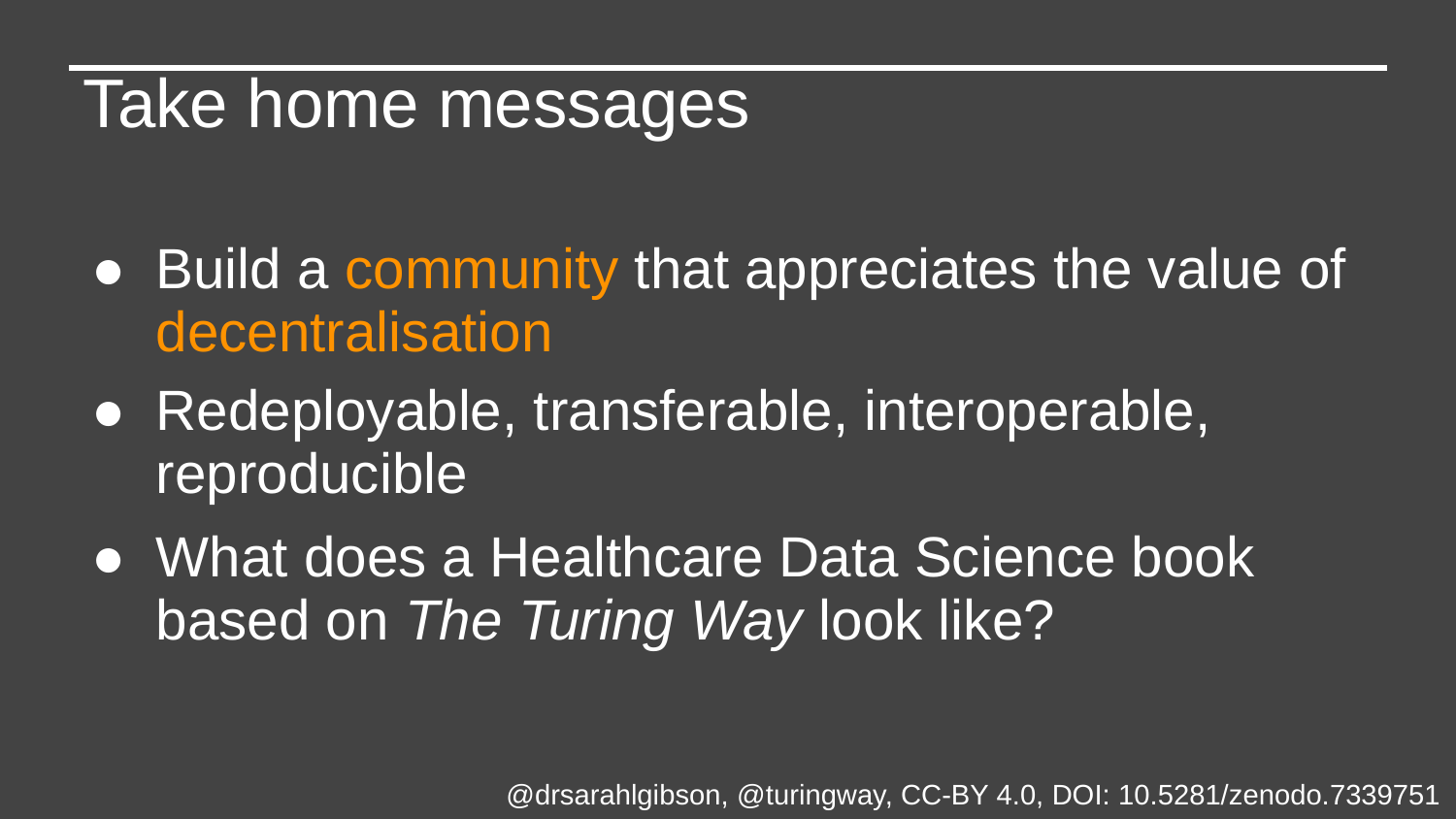

Take home messages
Build a community that appreciates the value of decentralisation
Redeployable, transferable, interoperable, reproducible
What does a Healthcare Data Science book based on The Turing Way look like?
@drsarahlgibson, @turingway, CC-BY 4.0, DOI: 10.5281/zenodo.7339751